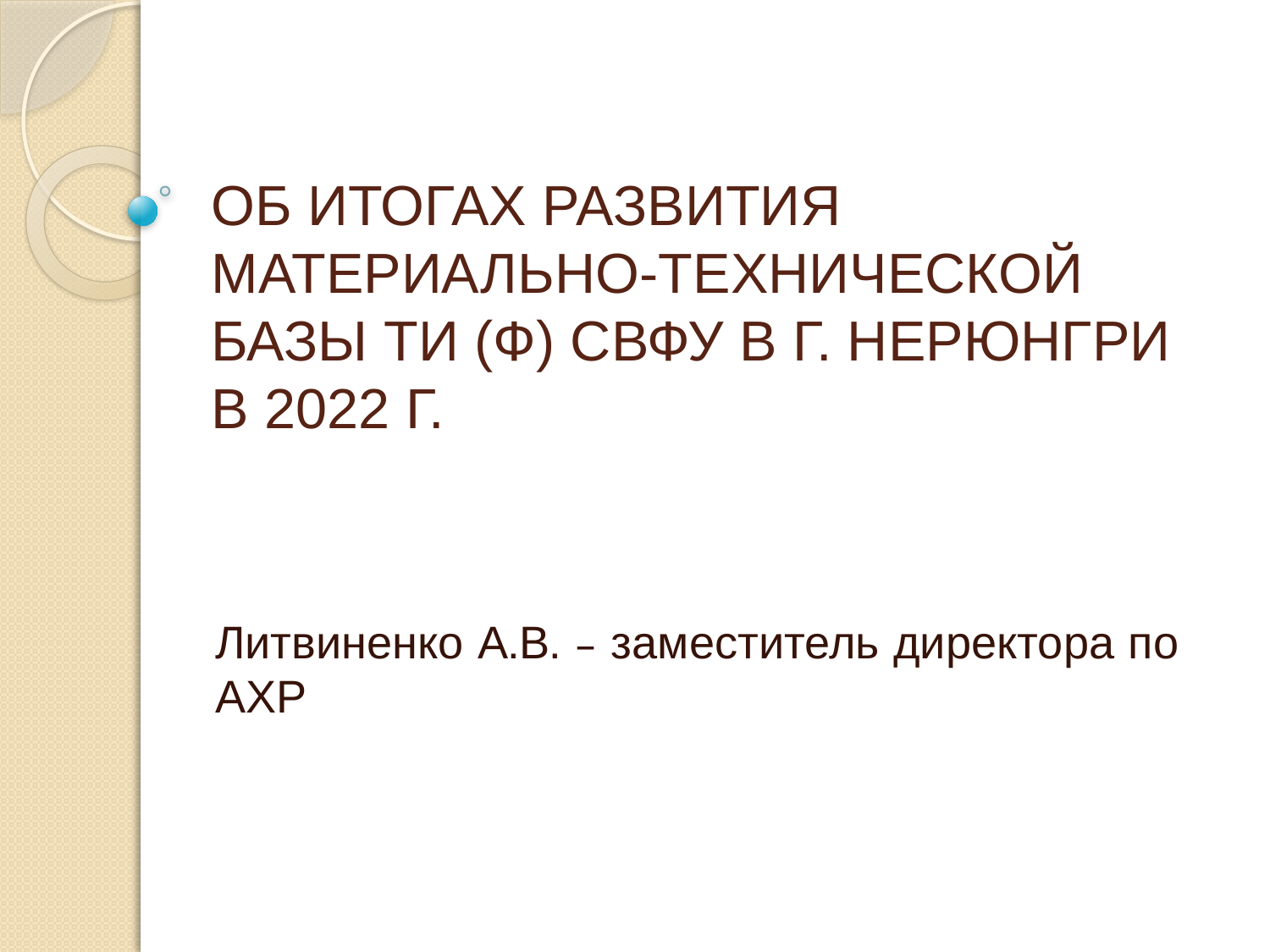

# ОБ ИТОГАХ РАЗВИТИЯ МАТЕРИАЛЬНО-ТЕХНИЧЕСКОЙ БАЗЫ ТИ (Ф) СВФУ В Г. НЕРЮНГРИ В 2022 Г.
Литвиненко А.В. – заместитель директора по АХР